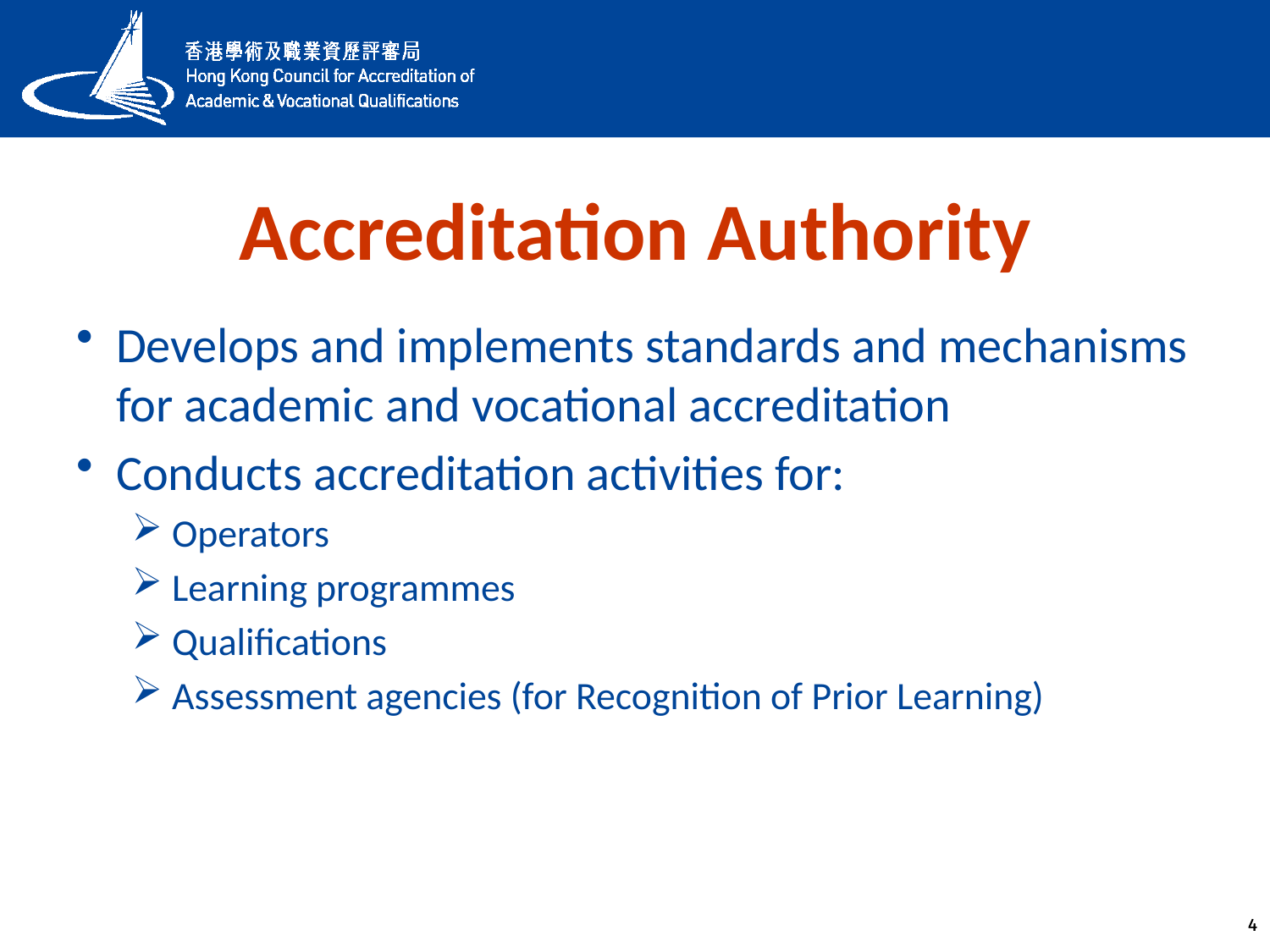

# Accreditation Authority
Develops and implements standards and mechanisms for academic and vocational accreditation
Conducts accreditation activities for:
Operators
Learning programmes
Qualifications
Assessment agencies (for Recognition of Prior Learning)

4
4